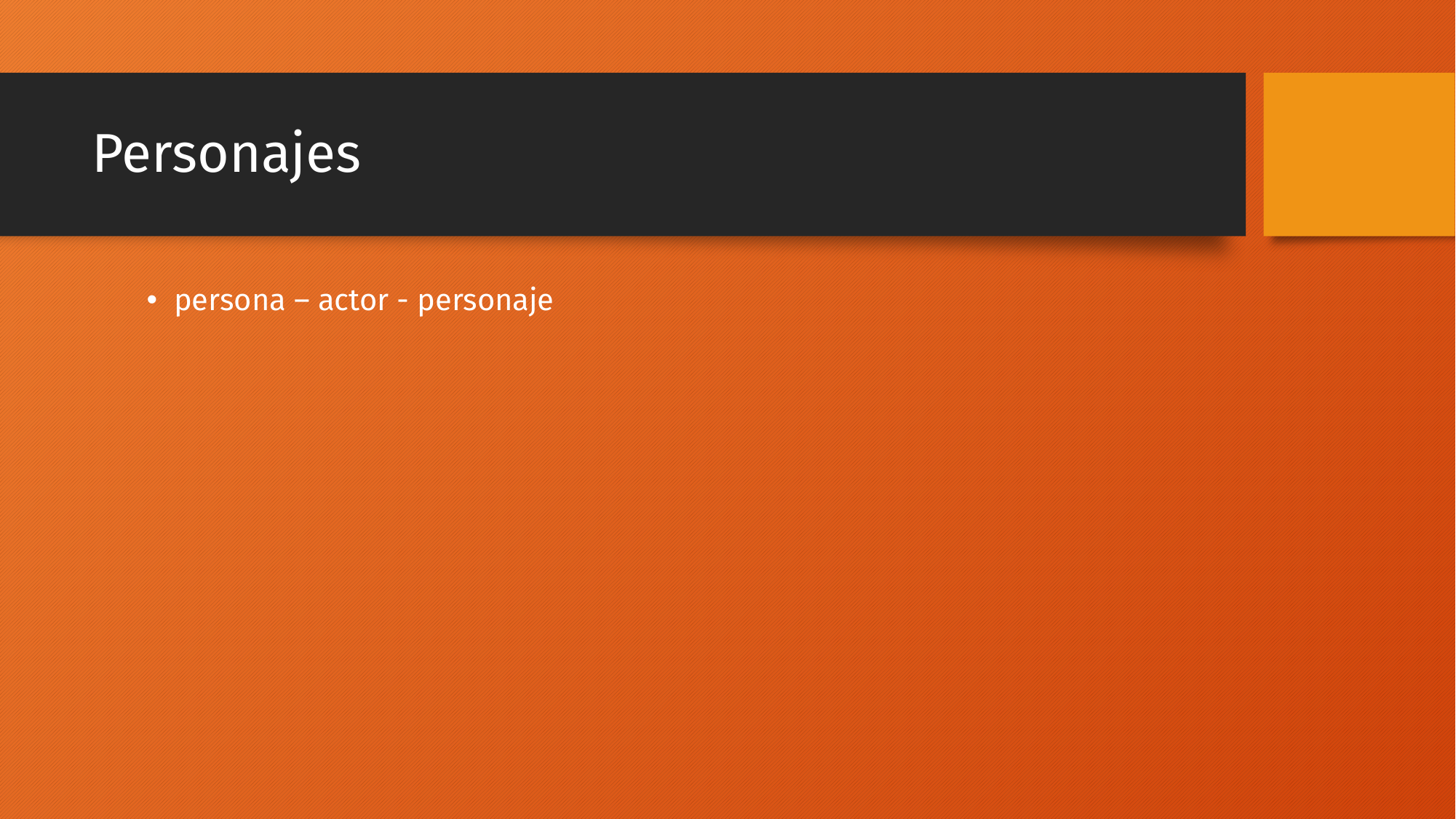

# Personajes
persona – actor - personaje